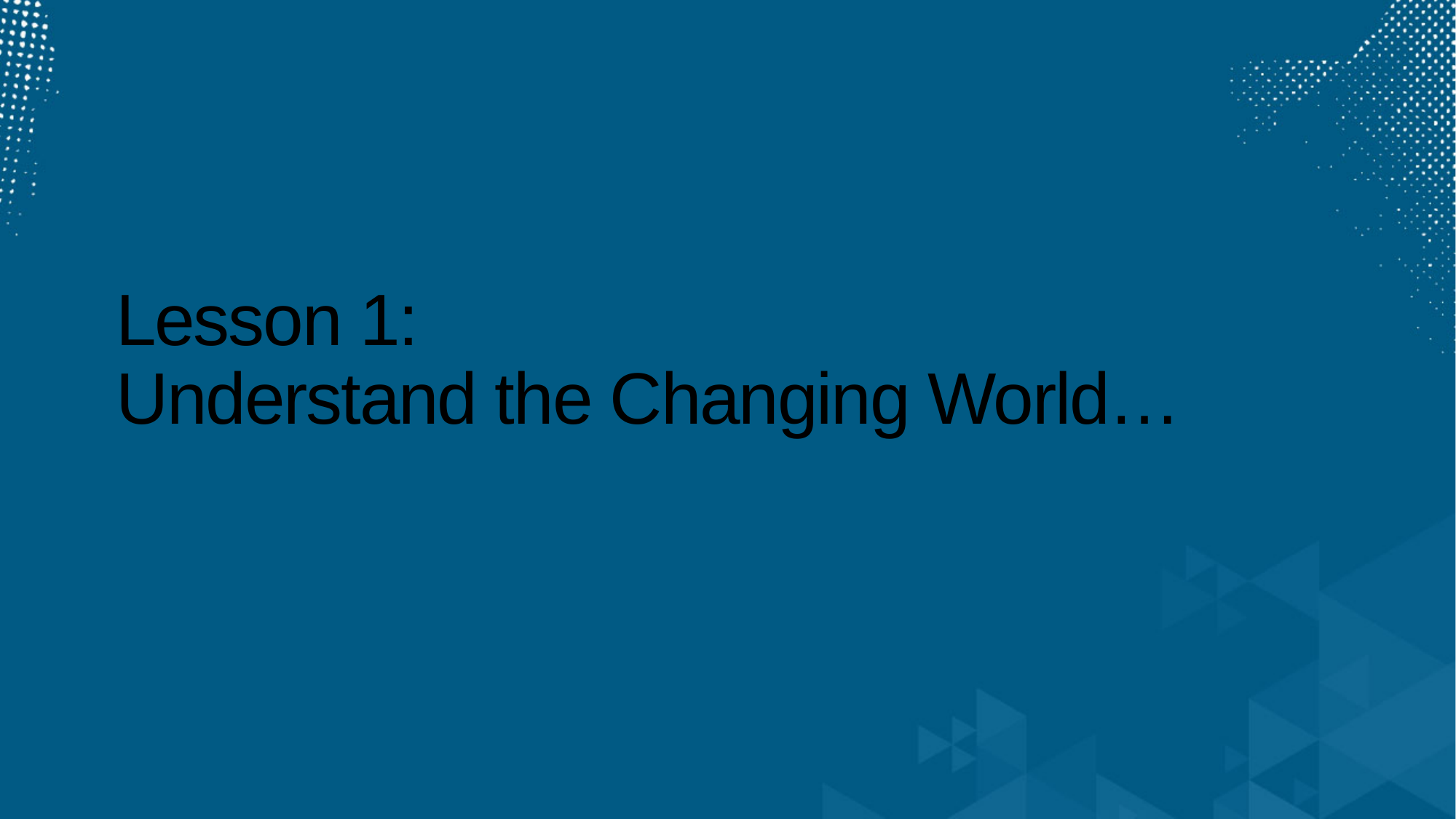

# Lesson 1: Understand the Changing World…